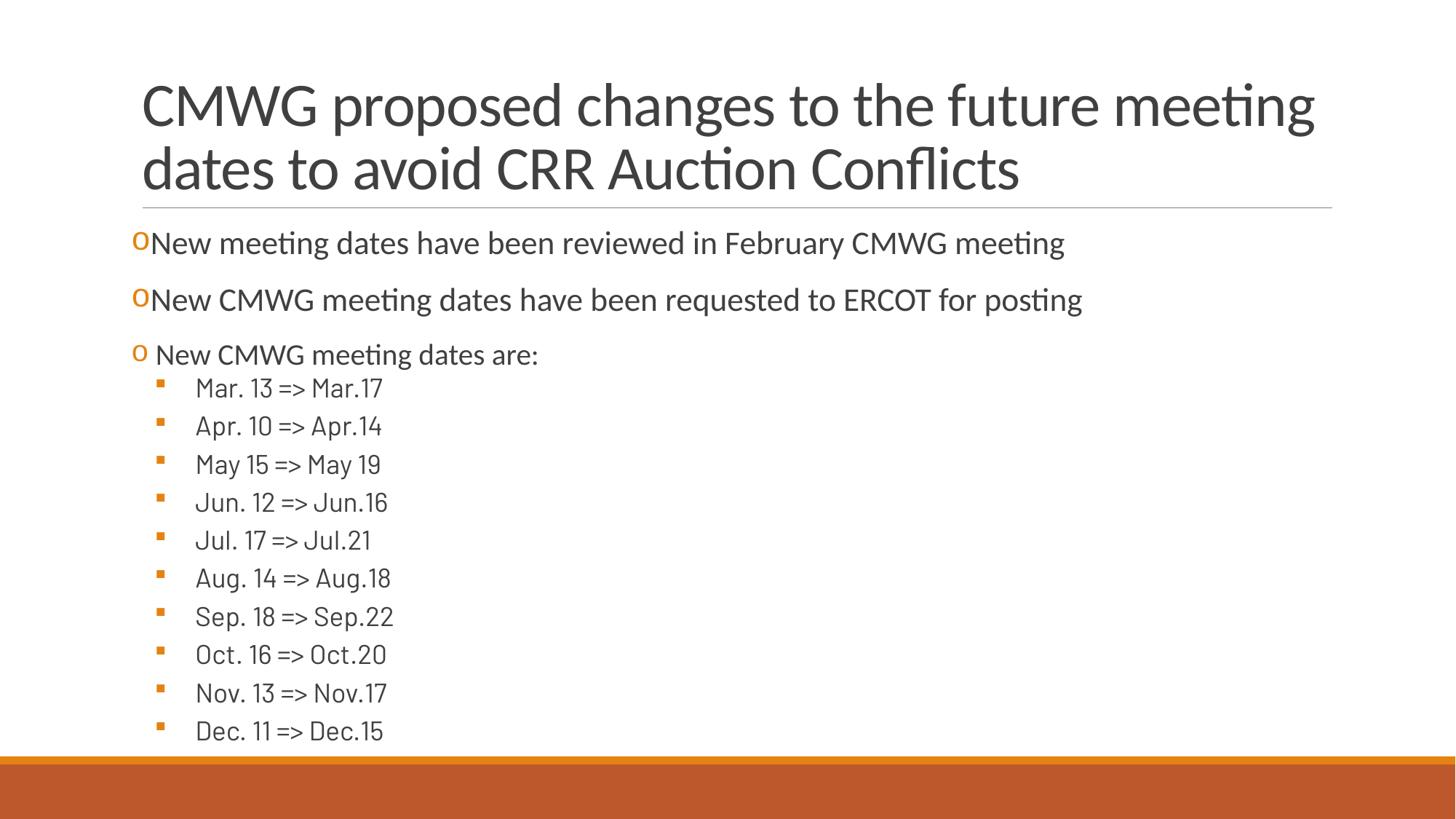

# CMWG proposed changes to the future meeting dates to avoid CRR Auction Conflicts
New meeting dates have been reviewed in February CMWG meeting
New CMWG meeting dates have been requested to ERCOT for posting
 New CMWG meeting dates are:
Mar. 13 => Mar.17
Apr. 10 => Apr.14
May 15 => May 19
Jun. 12 => Jun.16
Jul. 17 => Jul.21
Aug. 14 => Aug.18
Sep. 18 => Sep.22
Oct. 16 => Oct.20
Nov. 13 => Nov.17
Dec. 11 => Dec.15